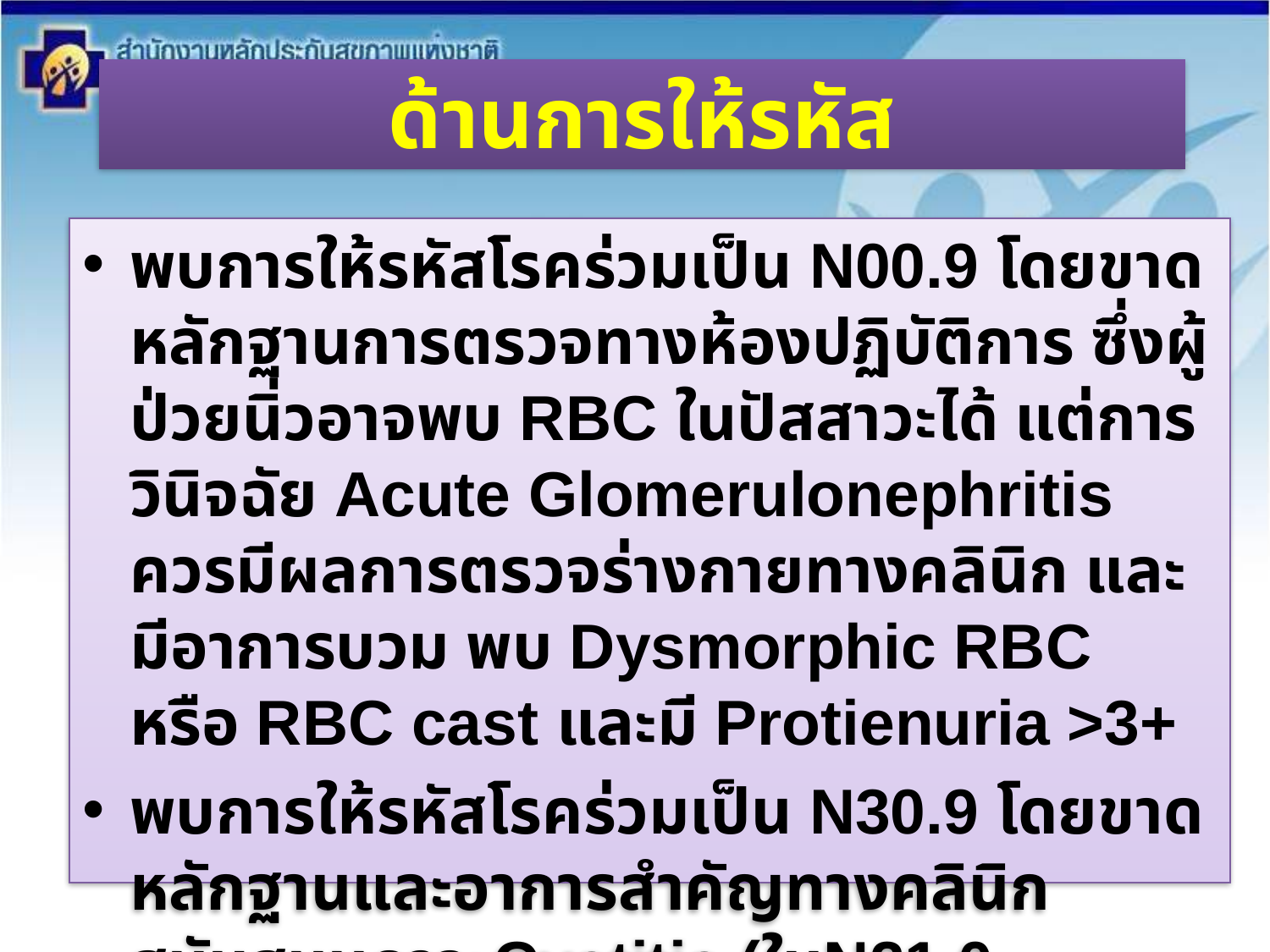

# ด้านการให้รหัส
พบการให้รหัสโรคร่วมเป็น N00.9 โดยขาดหลักฐานการตรวจทางห้องปฏิบัติการ ซึ่งผู้ป่วยนิ่วอาจพบ RBC ในปัสสาวะได้ แต่การวินิจฉัย Acute Glomerulonephritis  ควรมีผลการตรวจร่างกายทางคลินิก และมีอาการบวม พบ Dysmorphic RBC หรือ RBC cast และมี Protienuria >3+
พบการให้รหัสโรคร่วมเป็น N30.9 โดยขาดหลักฐานและอาการสำคัญทางคลินิกสนับสนุนภาวะCystitis (ในN21.0 includes;)
การให้Sdx=N39.0 (UTI)ในผบ.โรคนิ่ว